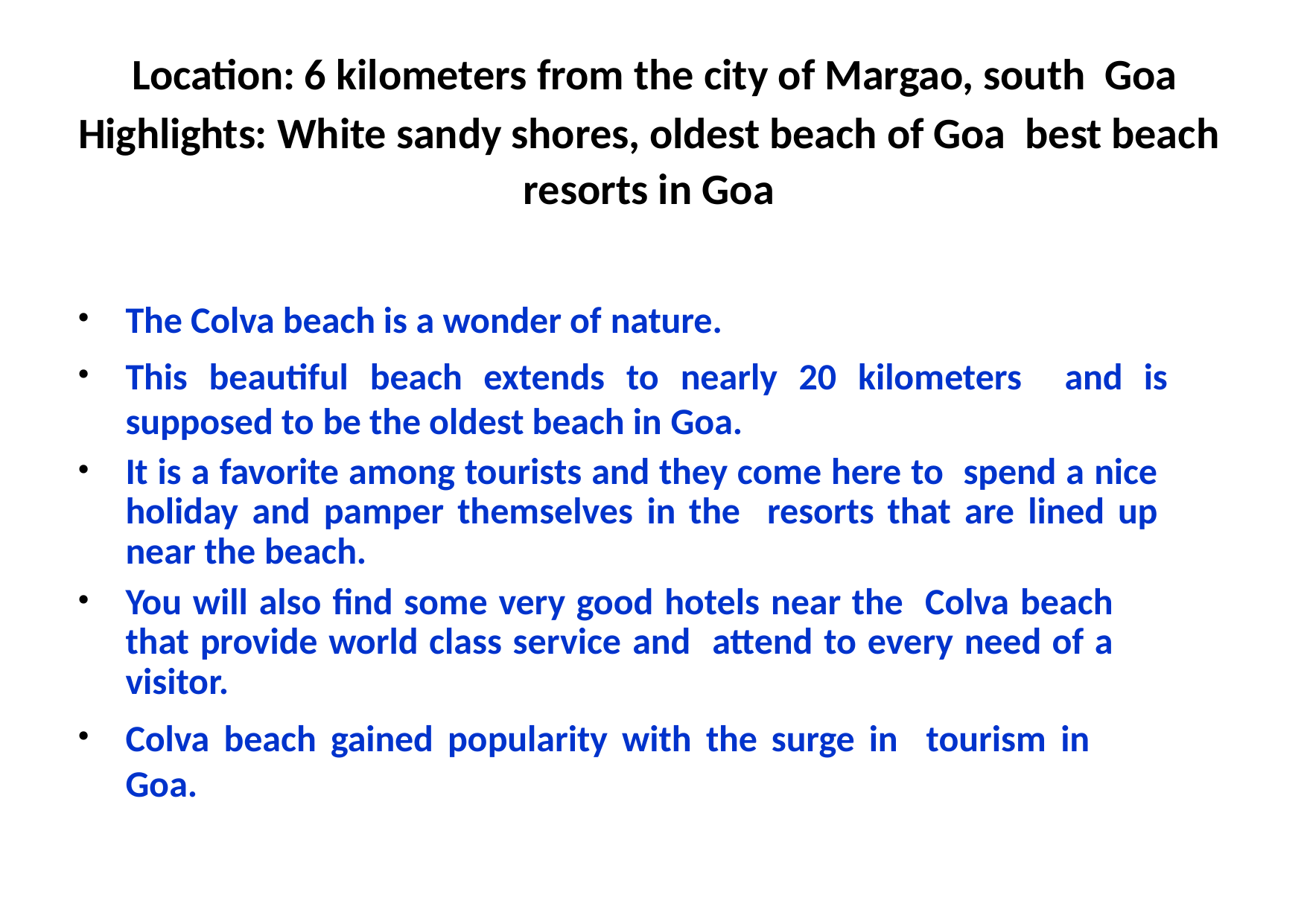

# Location: 6 kilometers from the city of Margao, south  Goa
Highlights: White sandy shores, oldest beach of Goa  best beach resorts in Goa
The Colva beach is a wonder of nature.
This beautiful beach extends to nearly 20 kilometers  and is supposed to be the oldest beach in Goa.
It is a favorite among tourists and they come here to  spend a nice holiday and pamper themselves in the  resorts that are lined up near the beach.
You will also find some very good hotels near the  Colva beach that provide world class service and  attend to every need of a visitor.
Colva beach gained popularity with the surge in  tourism in Goa.